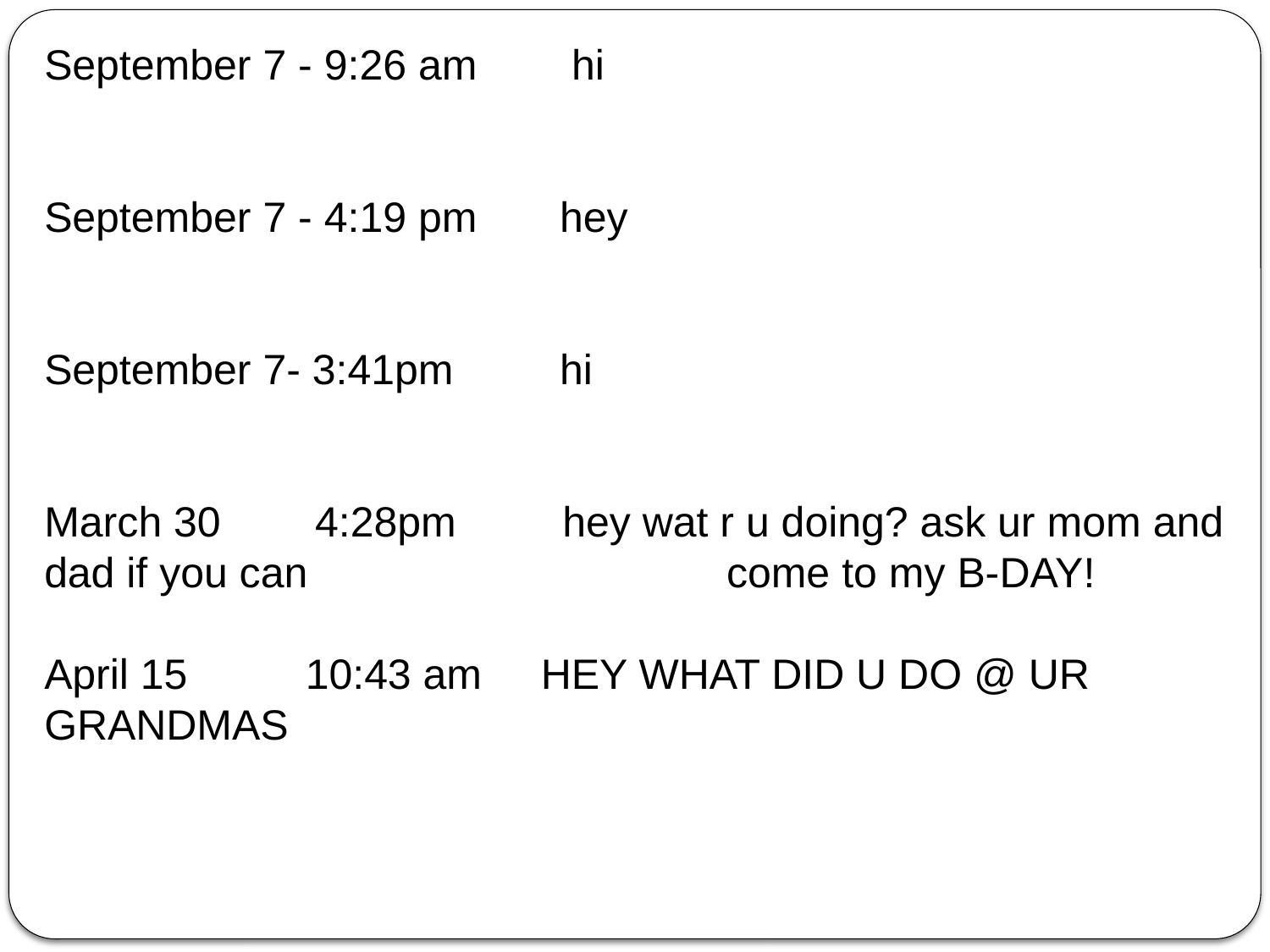

September 7 - 9:26 am        hi

September 7 - 4:19 pm       hey

September 7- 3:41pm         hi

March 30        4:28pm         hey wat r u doing? ask ur mom and dad if you can 			    come to my B-DAY!

April 15          10:43 am     HEY WHAT DID U DO @ UR GRANDMAS